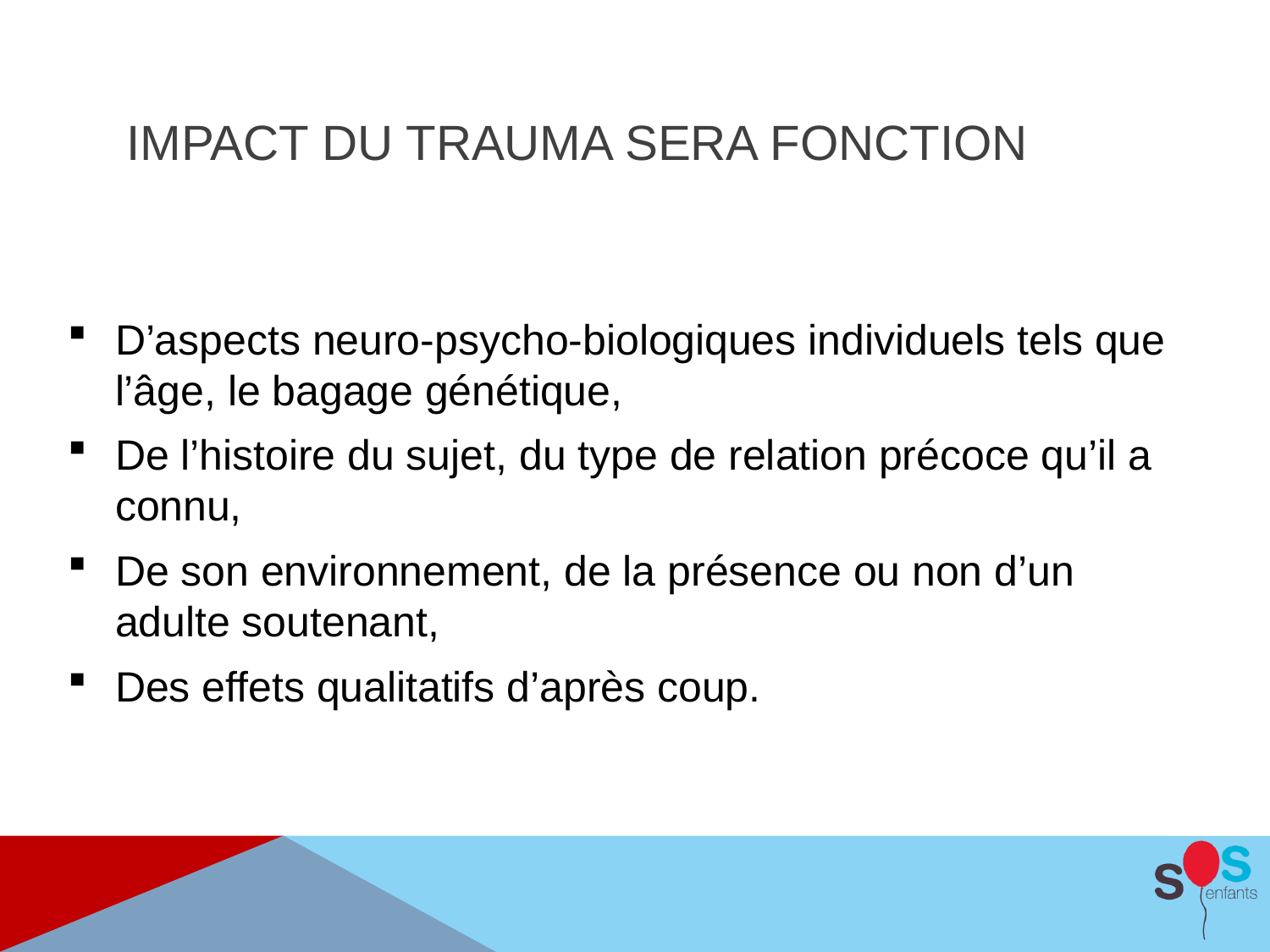

# Impact du trauma sera fonction
D’aspects neuro-psycho-biologiques individuels tels que l’âge, le bagage génétique,
De l’histoire du sujet, du type de relation précoce qu’il a connu,
De son environnement, de la présence ou non d’un adulte soutenant,
Des effets qualitatifs d’après coup.